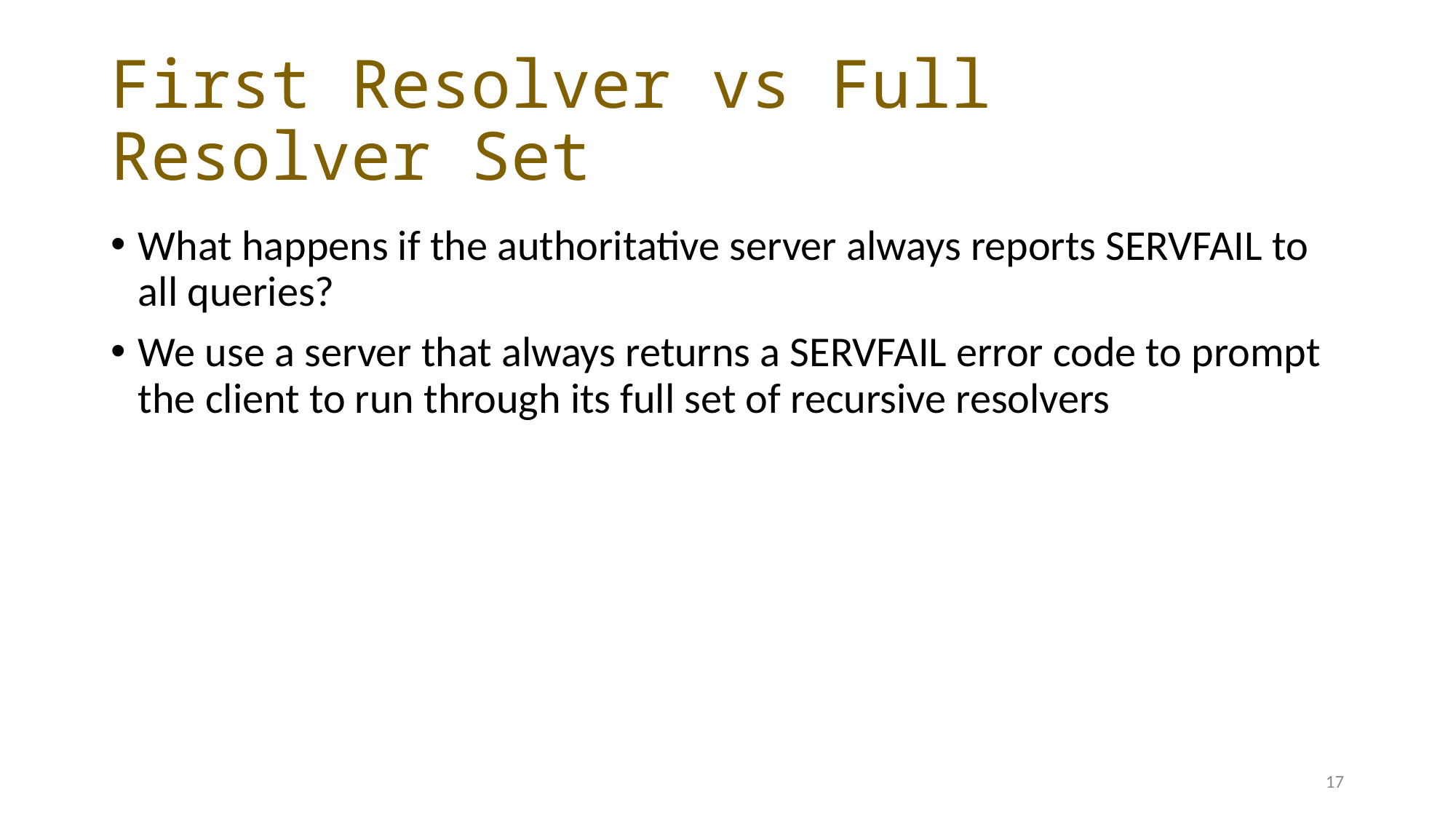

# First Resolver vs Full Resolver Set
What happens if the authoritative server always reports SERVFAIL to all queries?
We use a server that always returns a SERVFAIL error code to prompt the client to run through its full set of recursive resolvers
17